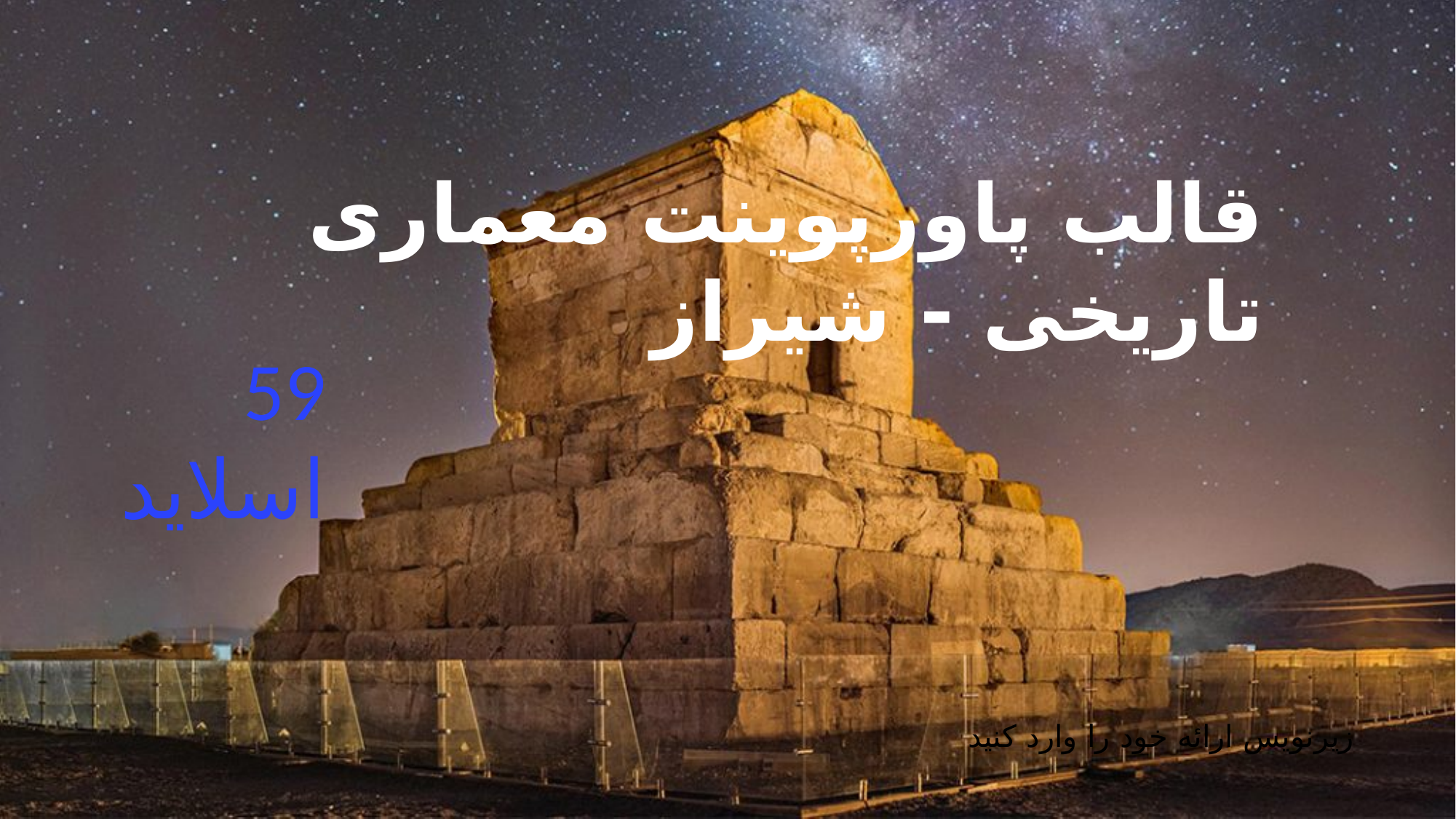

قالب پاورپوینت معماری تاریخی - شیراز
59 اسلاید
زیرنویس ارائه خود را وارد کنید